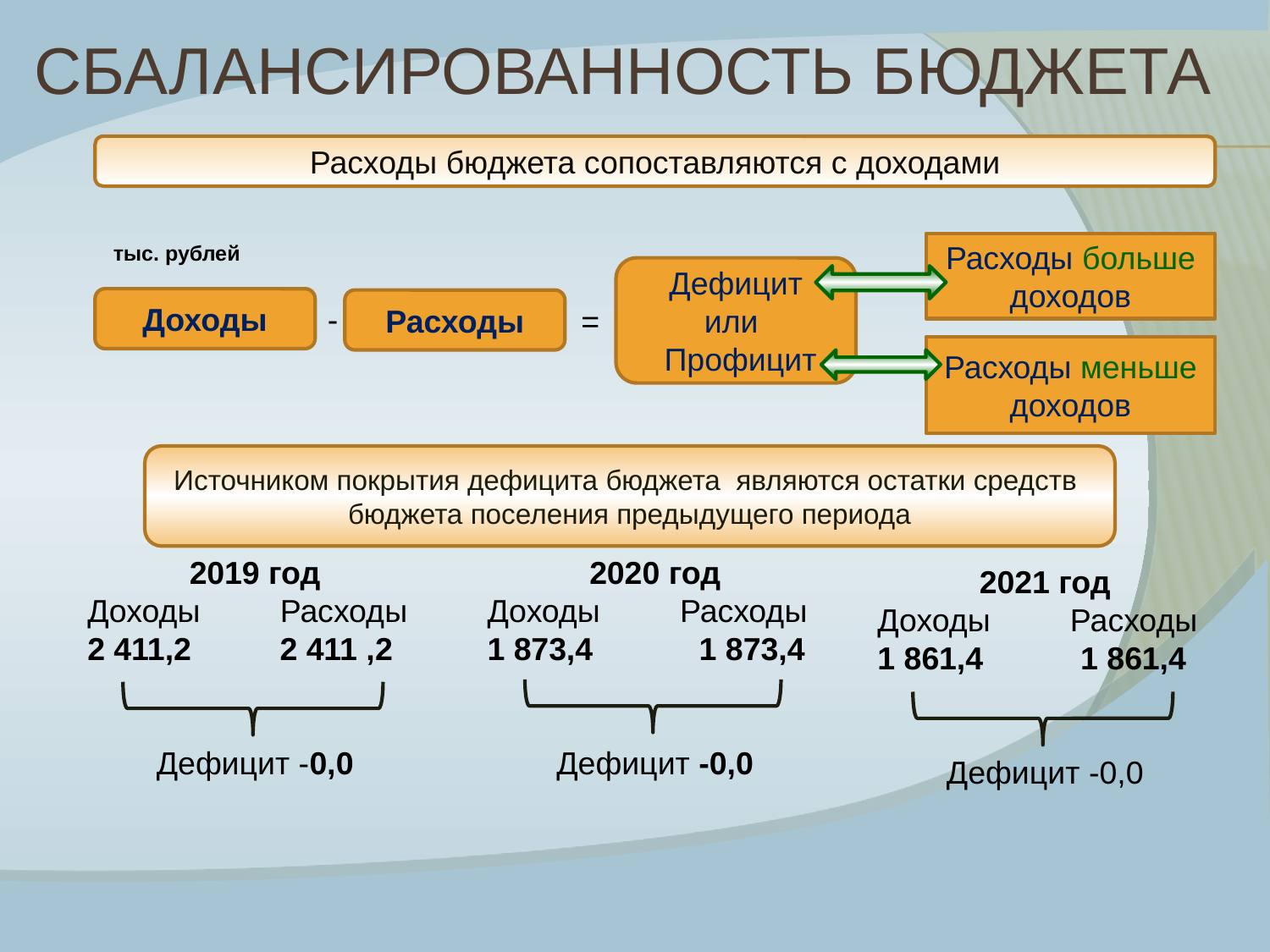

# Сбалансированность бюджета
Расходы бюджета сопоставляются с доходами
тыс. рублей
Расходы больше доходов
Дефицит
или
 Профицит

Доходы
Расходы
-
=
Расходы меньше доходов

Источником покрытия дефицита бюджета  являются остатки средств  бюджета поселения предыдущего периода
2019 год
Доходы         Расходы
2 411,2          2 411 ,2

Дефицит -0,0

2020 год
Доходы         Расходы
1 873,4            1 873,4

Дефицит -0,0

2021 год
Доходы         Расходы
1 861,4           1 861,4

Дефицит -0,0